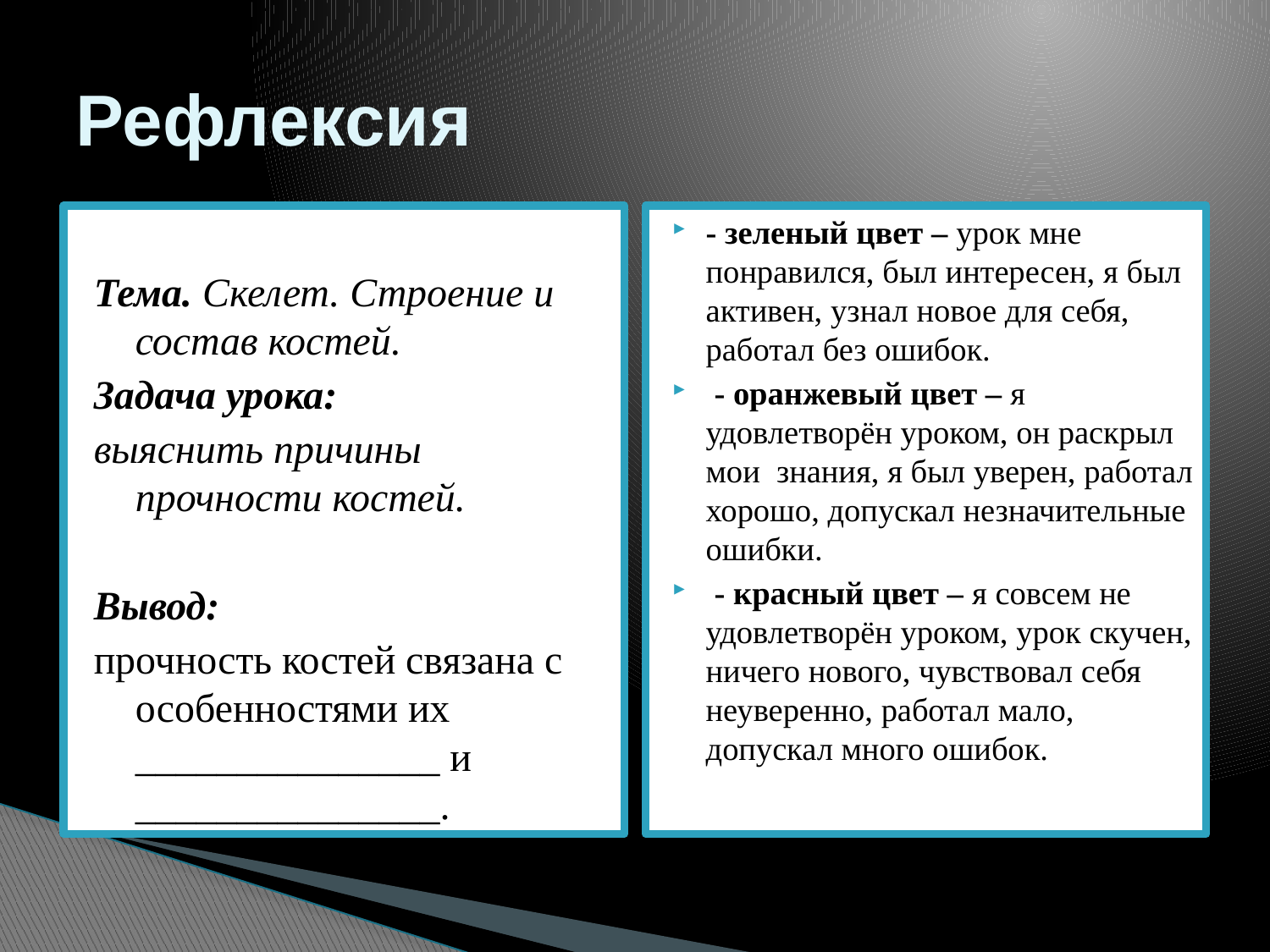

# Рефлексия

Тема. Скелет. Строение и состав костей.
Задача урока:
выяснить причины прочности костей.

Вывод:
прочность костей связана с особенностями их _______________ и _______________.
- зеленый цвет – урок мне понравился, был интересен, я был  активен, узнал новое для себя, работал без ошибок.
 - оранжевый цвет – я удовлетворён уроком, он раскрыл мои  знания, я был уверен, работал хорошо, допускал незначительные ошибки.
 - красный цвет – я совсем не удовлетворён уроком, урок скучен, ничего нового, чувствовал себя неуверенно, работал мало, допускал много ошибок.